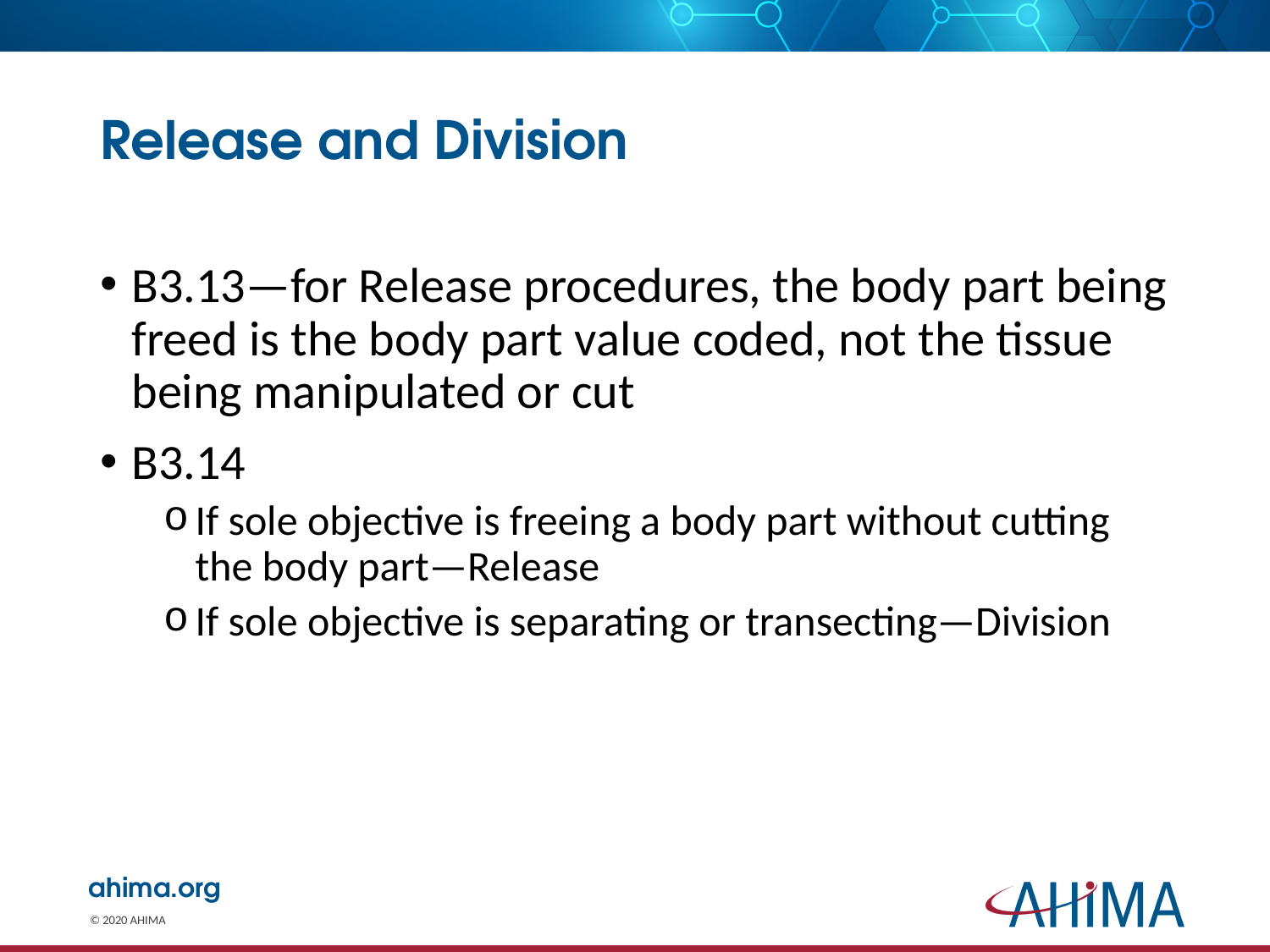

# Release and Division
B3.13—for Release procedures, the body part being freed is the body part value coded, not the tissue being manipulated or cut
B3.14
If sole objective is freeing a body part without cutting the body part—Release
If sole objective is separating or transecting—Division